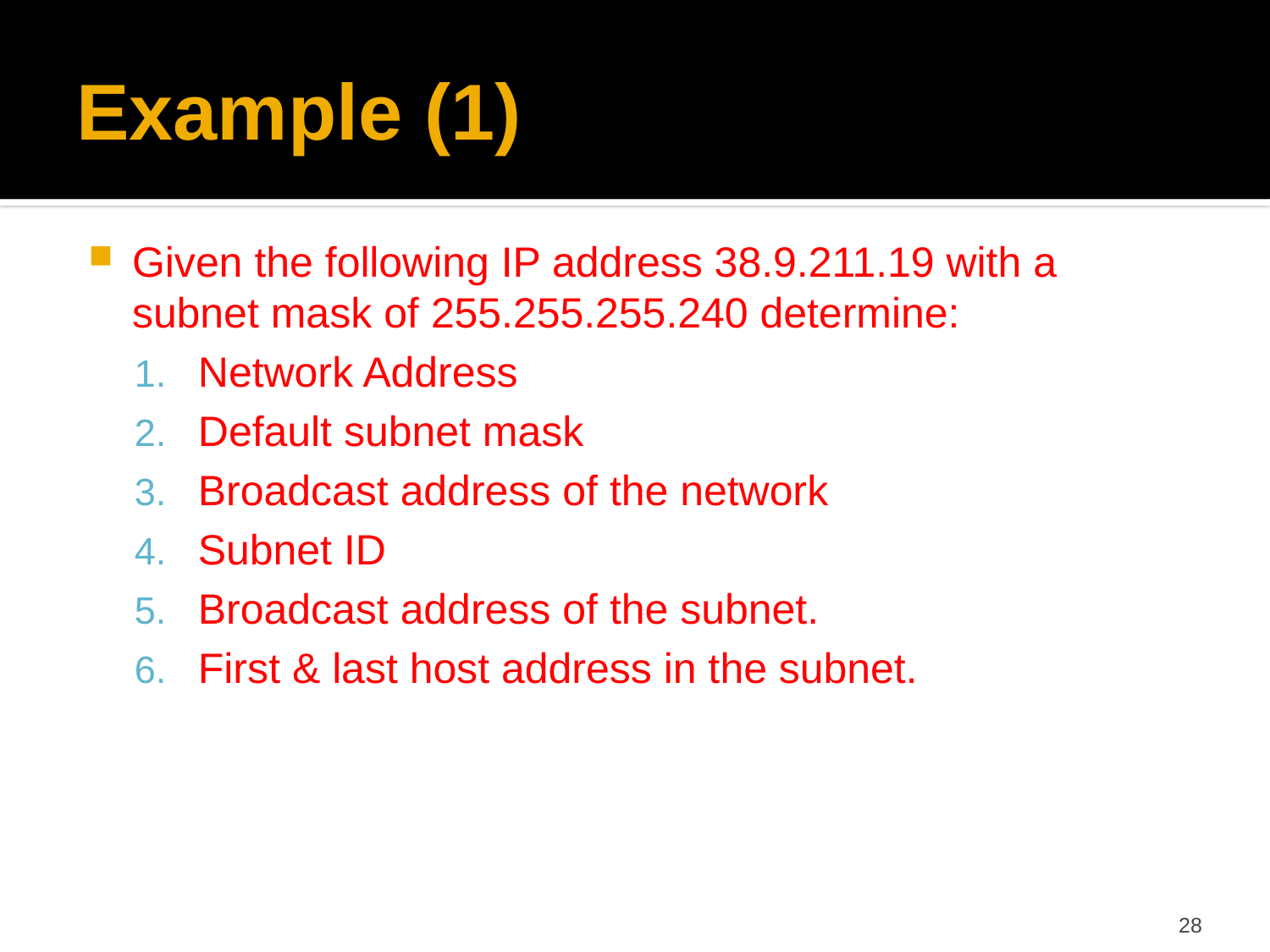

# Example (1)
Given the following IP address 38.9.211.19 with a subnet mask of 255.255.255.240 determine:
Network Address
Default subnet mask
Broadcast address of the network
Subnet ID
Broadcast address of the subnet.
First & last host address in the subnet.

28